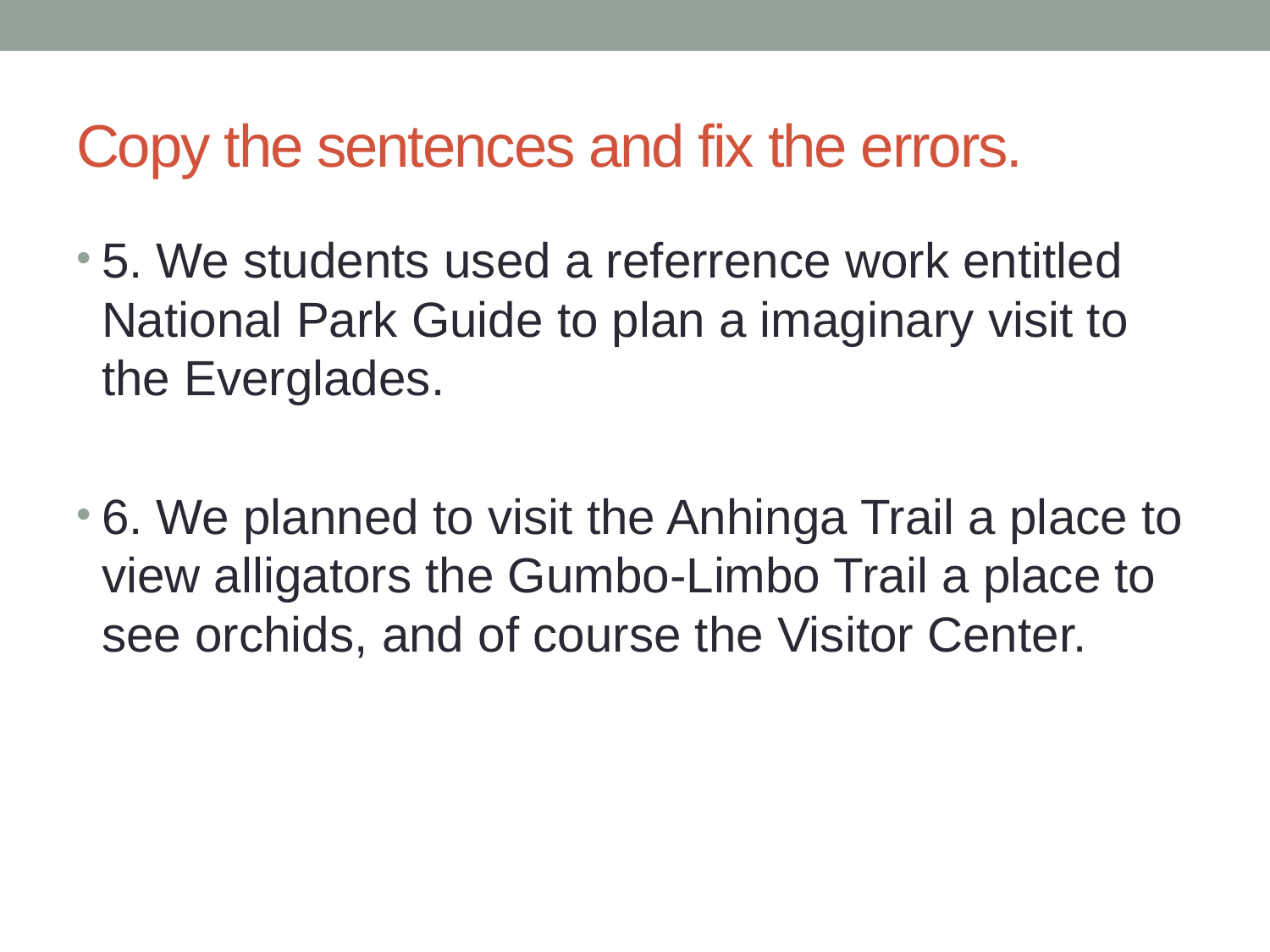

# Copy the sentences and fix the errors.
5. We students used a referrence work entitled National Park Guide to plan a imaginary visit to the Everglades.

6. We planned to visit the Anhinga Trail a place to view alligators the Gumbo-Limbo Trail a place to see orchids, and of course the Visitor Center.